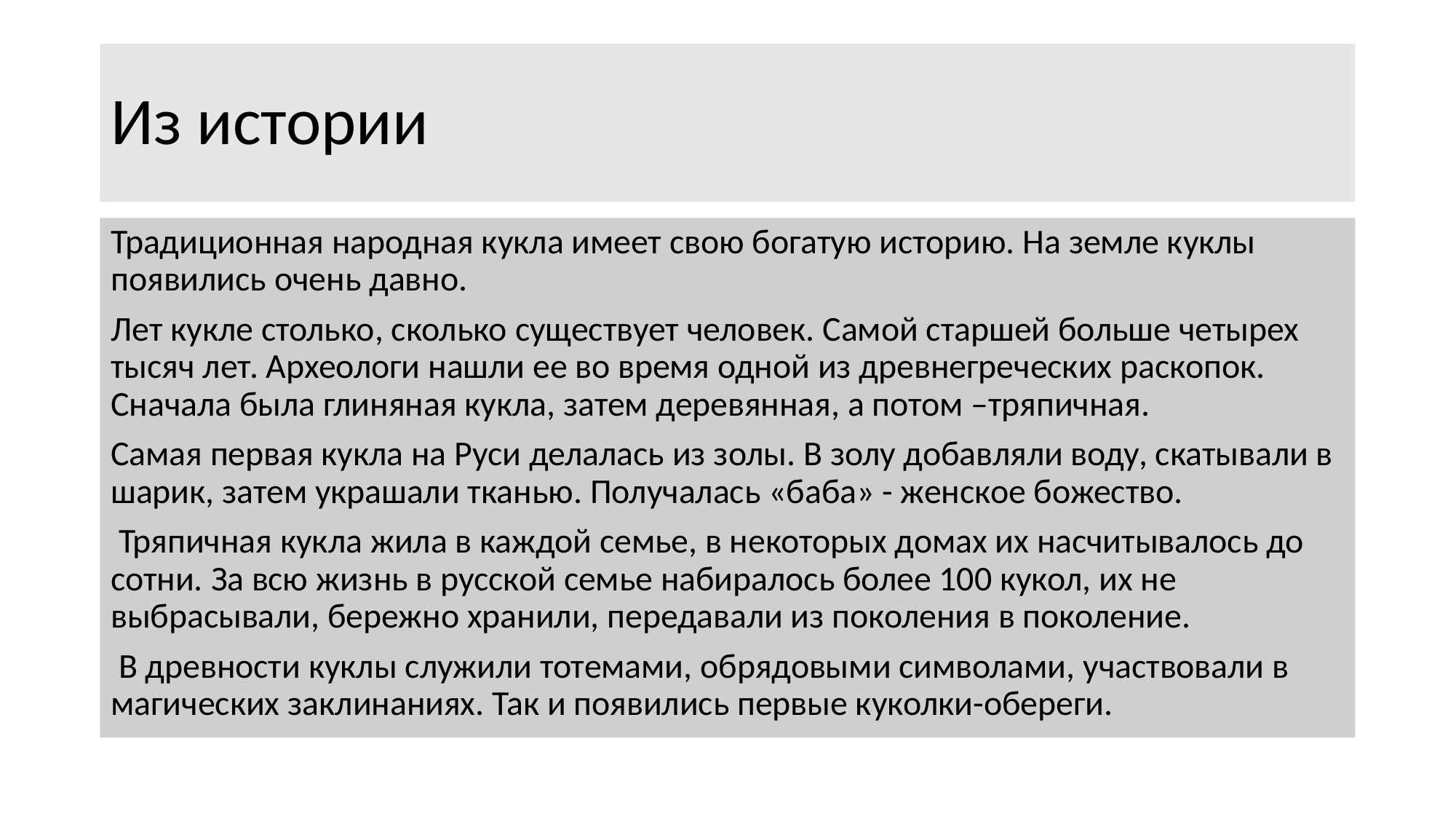

# Из истории
Традиционная народная кукла имеет свою богатую историю. На земле куклы появились очень давно.
Лет кукле столько, сколько существует человек. Самой старшей больше четырех тысяч лет. Археологи нашли ее во время одной из древнегреческих раскопок. Сначала была глиняная кукла, затем деревянная, а потом –тряпичная.
Самая первая кукла на Руси делалась из золы. В золу добавляли воду, скатывали в шарик, затем украшали тканью. Получалась «баба» - женское божество.
 Тряпичная кукла жила в каждой семье, в некоторых домах их насчитывалось до сотни. За всю жизнь в русской семье набиралось более 100 кукол, их не выбрасывали, бережно хранили, передавали из поколения в поколение.
 В древности куклы служили тотемами, обрядовыми символами, участвовали в магических заклинаниях. Так и появились первые куколки-обереги.